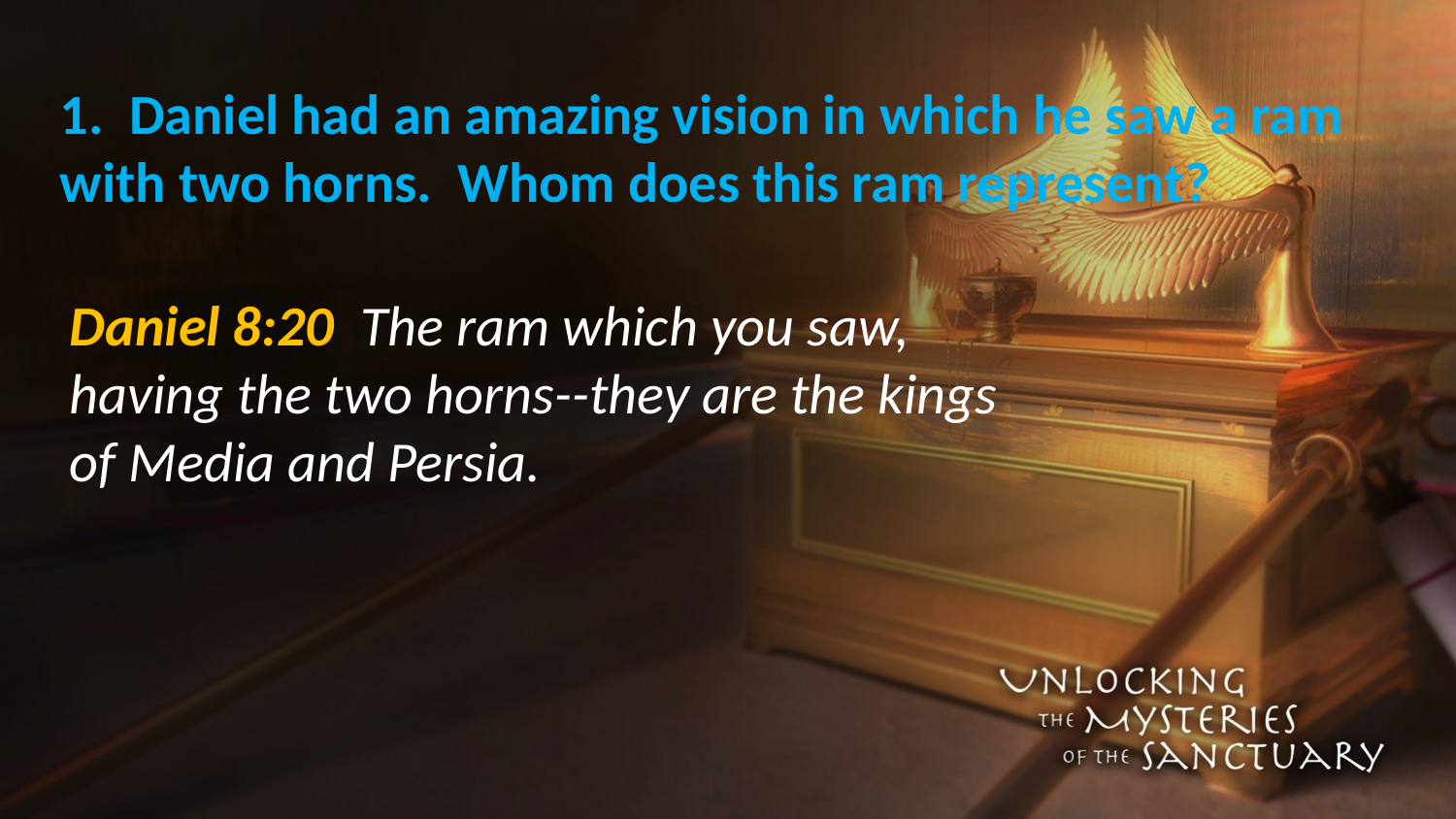

# 1.  Daniel had an amazing vision in which he saw a ram with two horns.  Whom does this ram represent?

Daniel 8:20  The ram which you saw, having the two horns--they are the kings of Media and Persia.